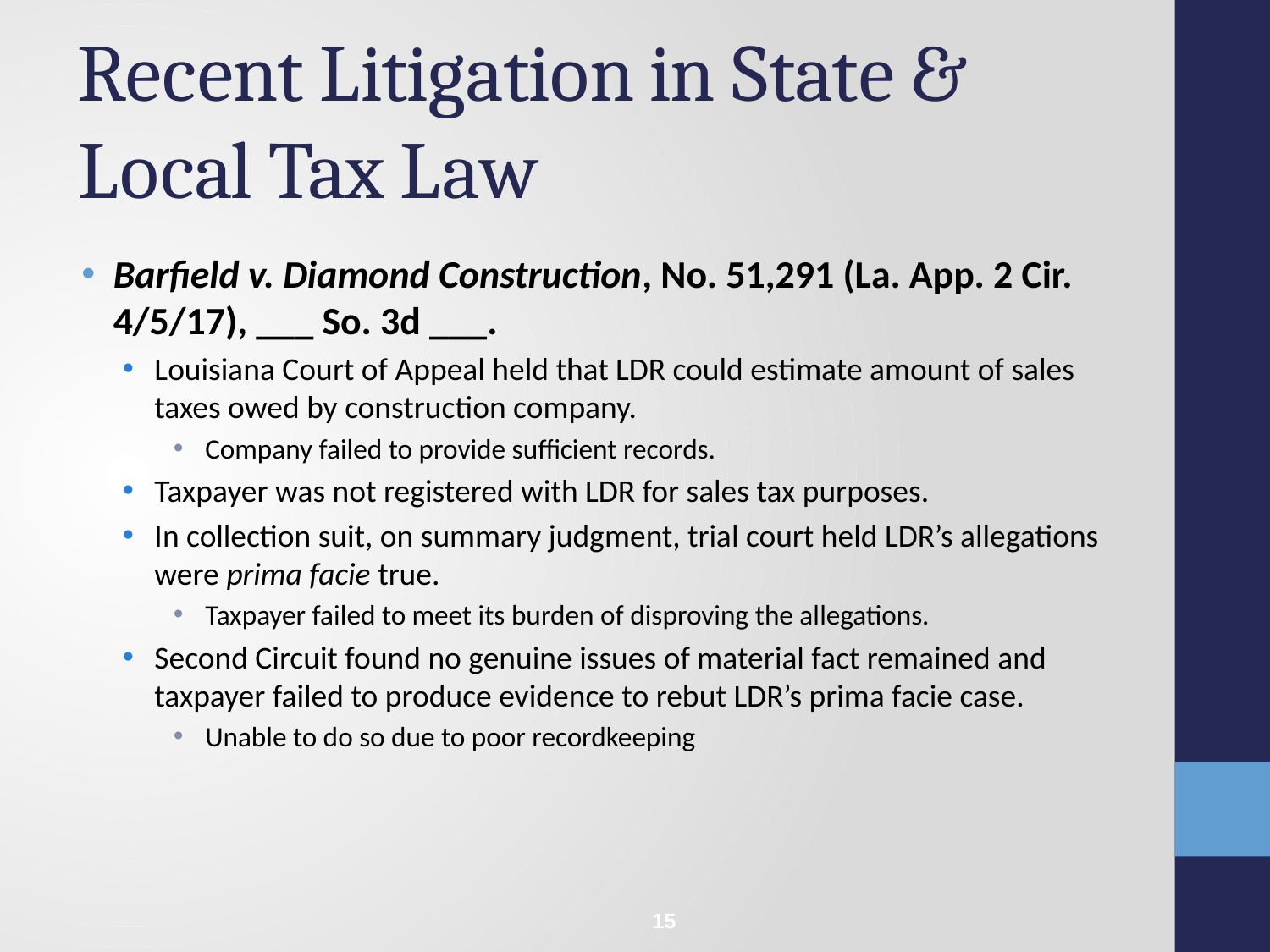

# Recent Litigation in State & Local Tax Law
Barfield v. Diamond Construction, No. 51,291 (La. App. 2 Cir. 4/5/17), ___ So. 3d ___.
Louisiana Court of Appeal held that LDR could estimate amount of sales taxes owed by construction company.
Company failed to provide sufficient records.
Taxpayer was not registered with LDR for sales tax purposes.
In collection suit, on summary judgment, trial court held LDR’s allegations were prima facie true.
Taxpayer failed to meet its burden of disproving the allegations.
Second Circuit found no genuine issues of material fact remained and taxpayer failed to produce evidence to rebut LDR’s prima facie case.
Unable to do so due to poor recordkeeping
15